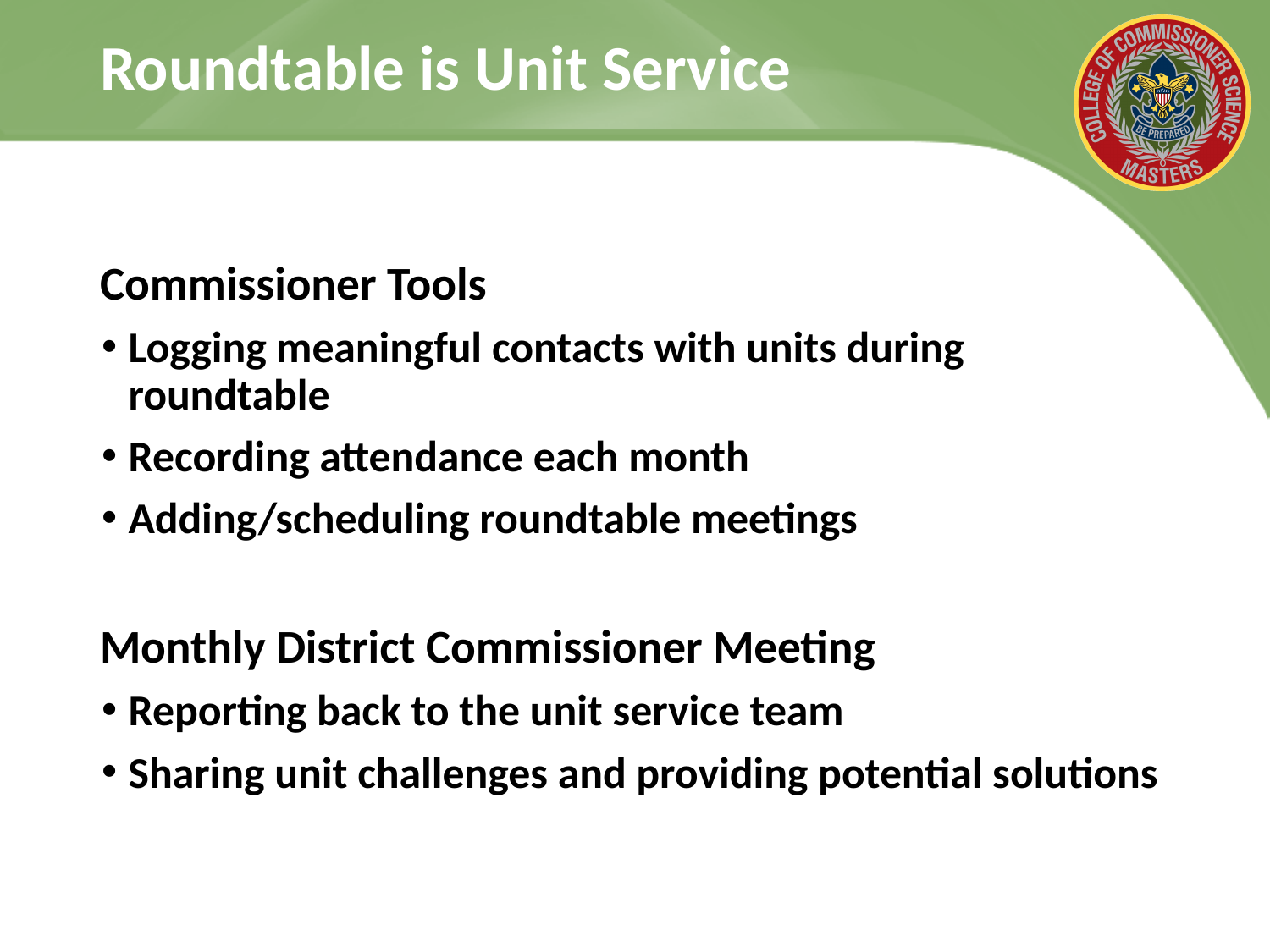

# Roundtable is Unit Service
Commissioner Tools
Logging meaningful contacts with units during roundtable
Recording attendance each month
Adding/scheduling roundtable meetings

Monthly District Commissioner Meeting
Reporting back to the unit service team
Sharing unit challenges and providing potential solutions